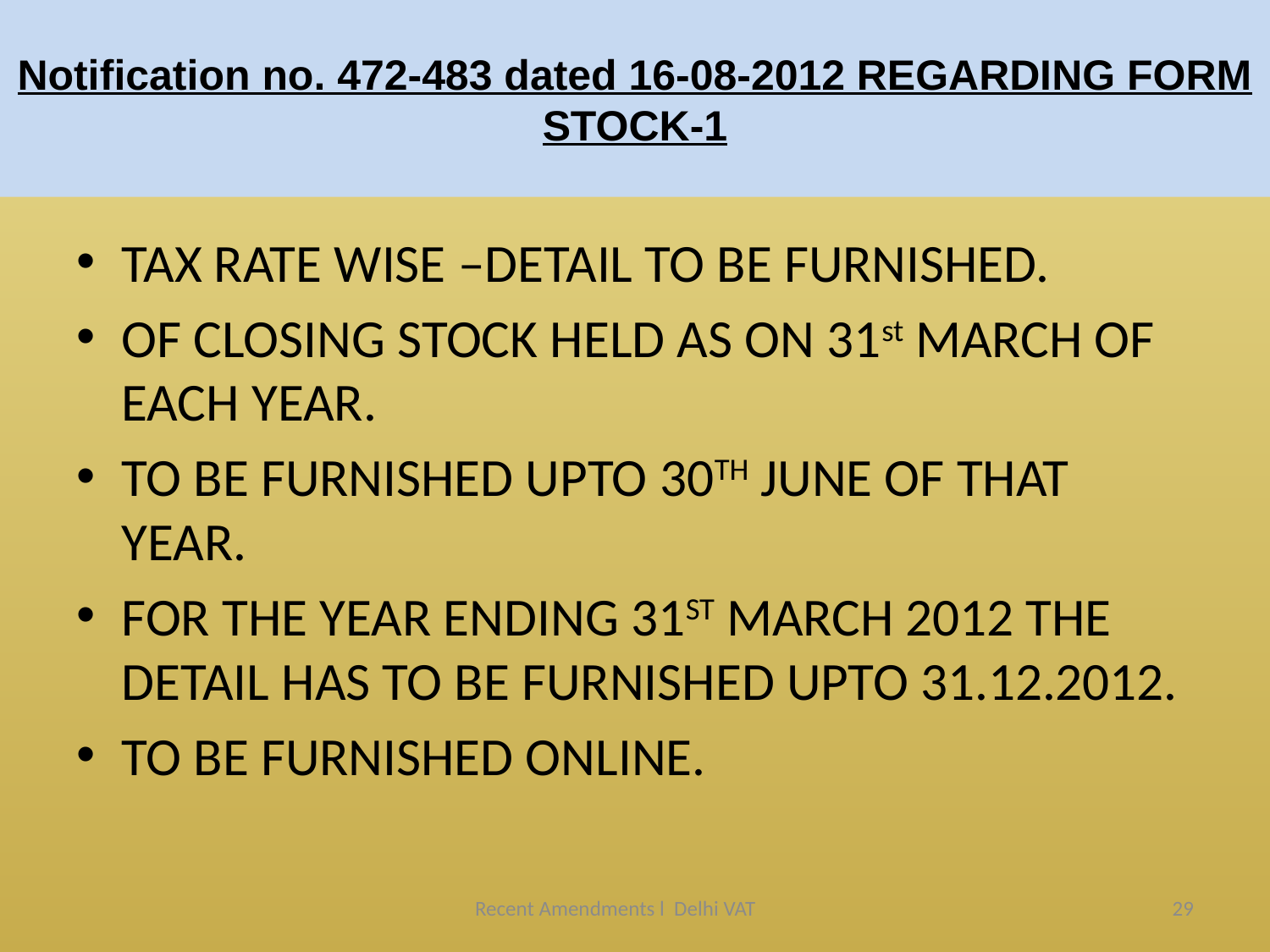

# Notification no. 472-483 dated 16-08-2012 REGARDING FORM STOCK-1
TAX RATE WISE –DETAIL TO BE FURNISHED.
OF CLOSING STOCK HELD AS ON 31st MARCH OF EACH YEAR.
TO BE FURNISHED UPTO 30TH JUNE OF THAT YEAR.
FOR THE YEAR ENDING 31ST MARCH 2012 THE DETAIL HAS TO BE FURNISHED UPTO 31.12.2012.
TO BE FURNISHED ONLINE.
Recent Amendments l  Delhi VAT
29